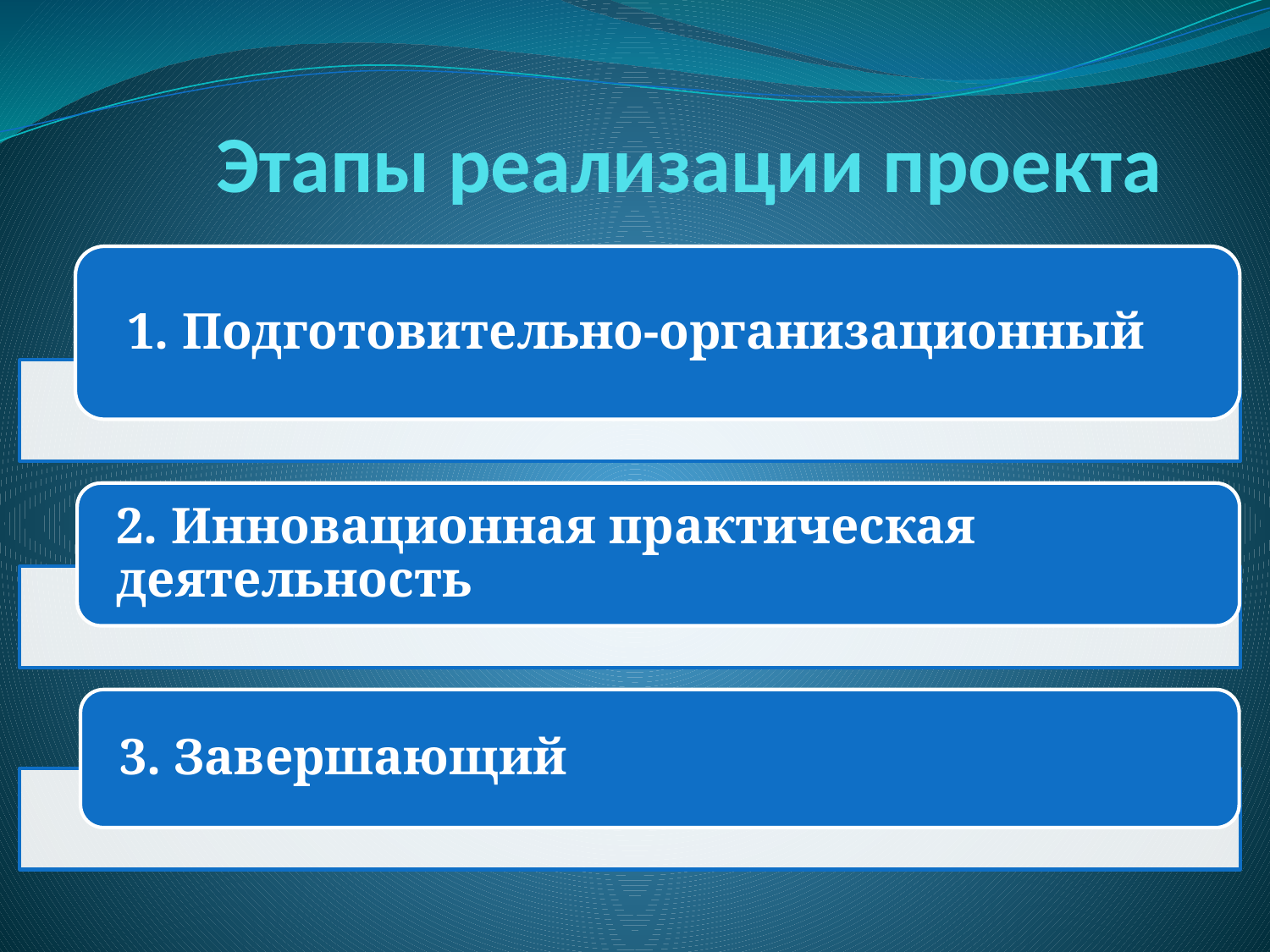

# Этапы реализации проекта
 1. Подготовительно-организационный
2. Инновационная практическая деятельность
3. Завершающий